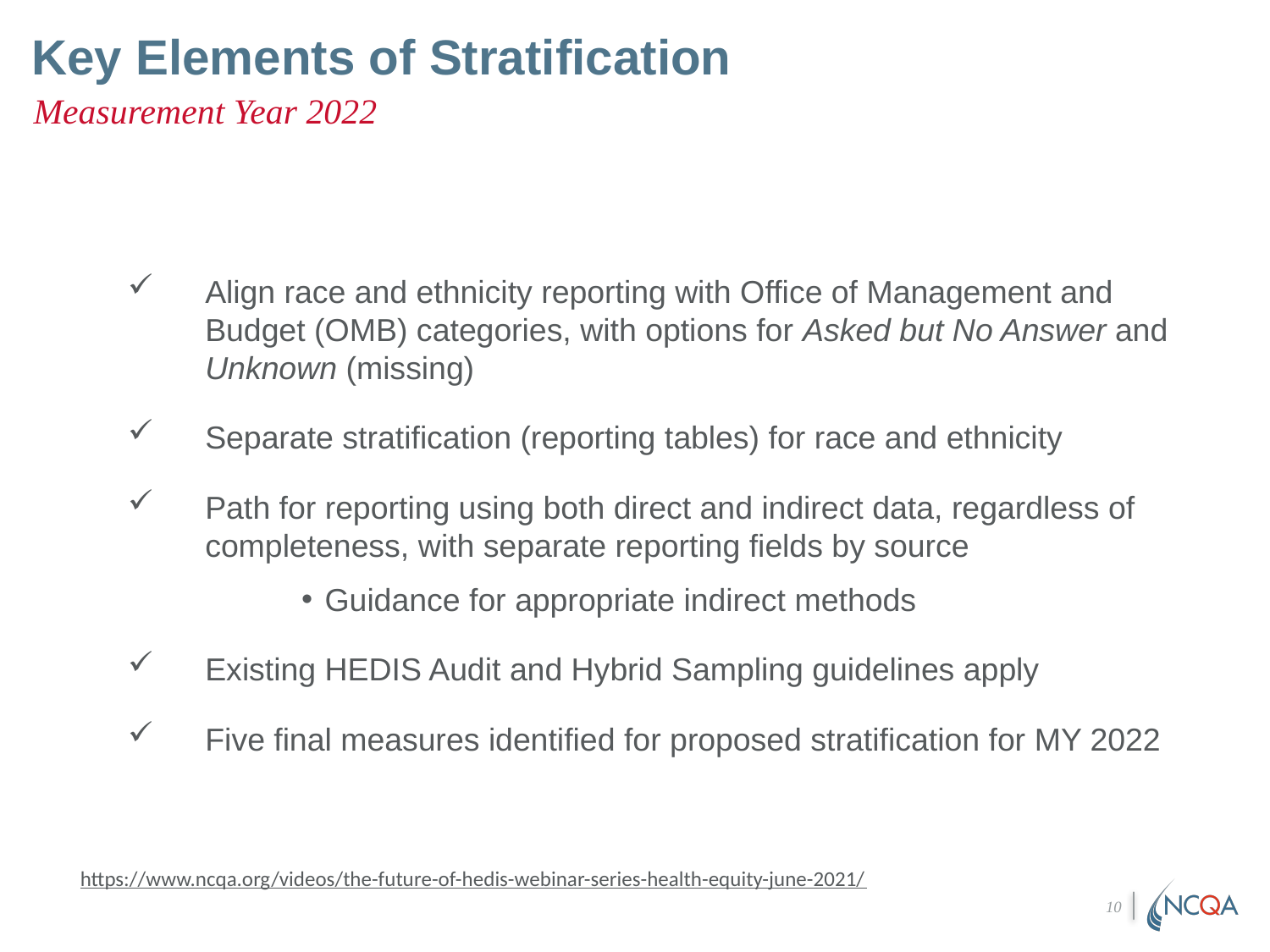

# Key Elements of Stratification
Measurement Year 2022
Align race and ethnicity reporting with Office of Management and Budget (OMB) categories, with options for Asked but No Answer and Unknown (missing)
Separate stratification (reporting tables) for race and ethnicity
Path for reporting using both direct and indirect data, regardless of completeness, with separate reporting fields by source
Guidance for appropriate indirect methods
Existing HEDIS Audit and Hybrid Sampling guidelines apply
Five final measures identified for proposed stratification for MY 2022
https://www.ncqa.org/videos/the-future-of-hedis-webinar-series-health-equity-june-2021/
10